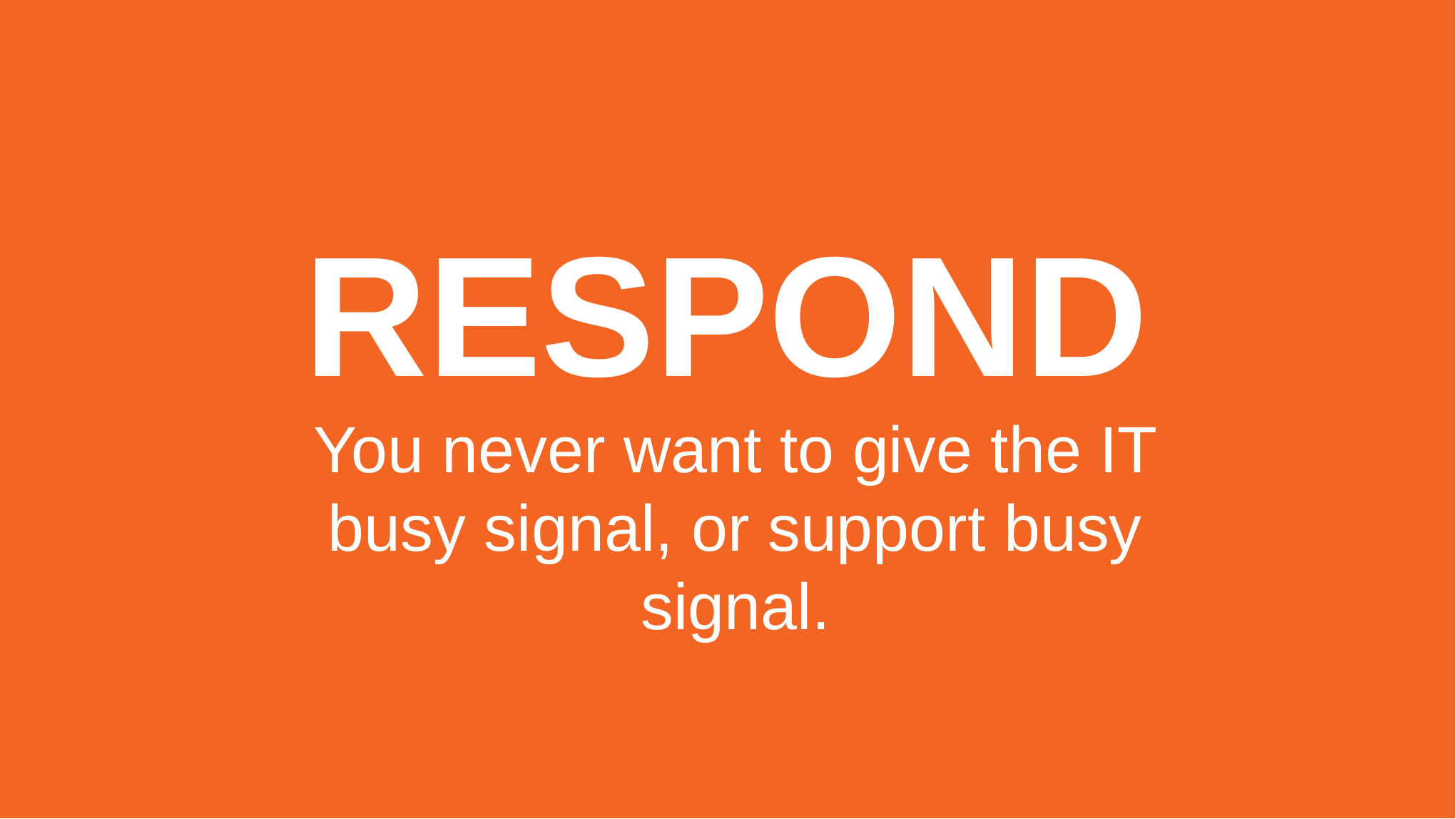

RESPOND
You never want to give the IT busy signal, or support busy signal.